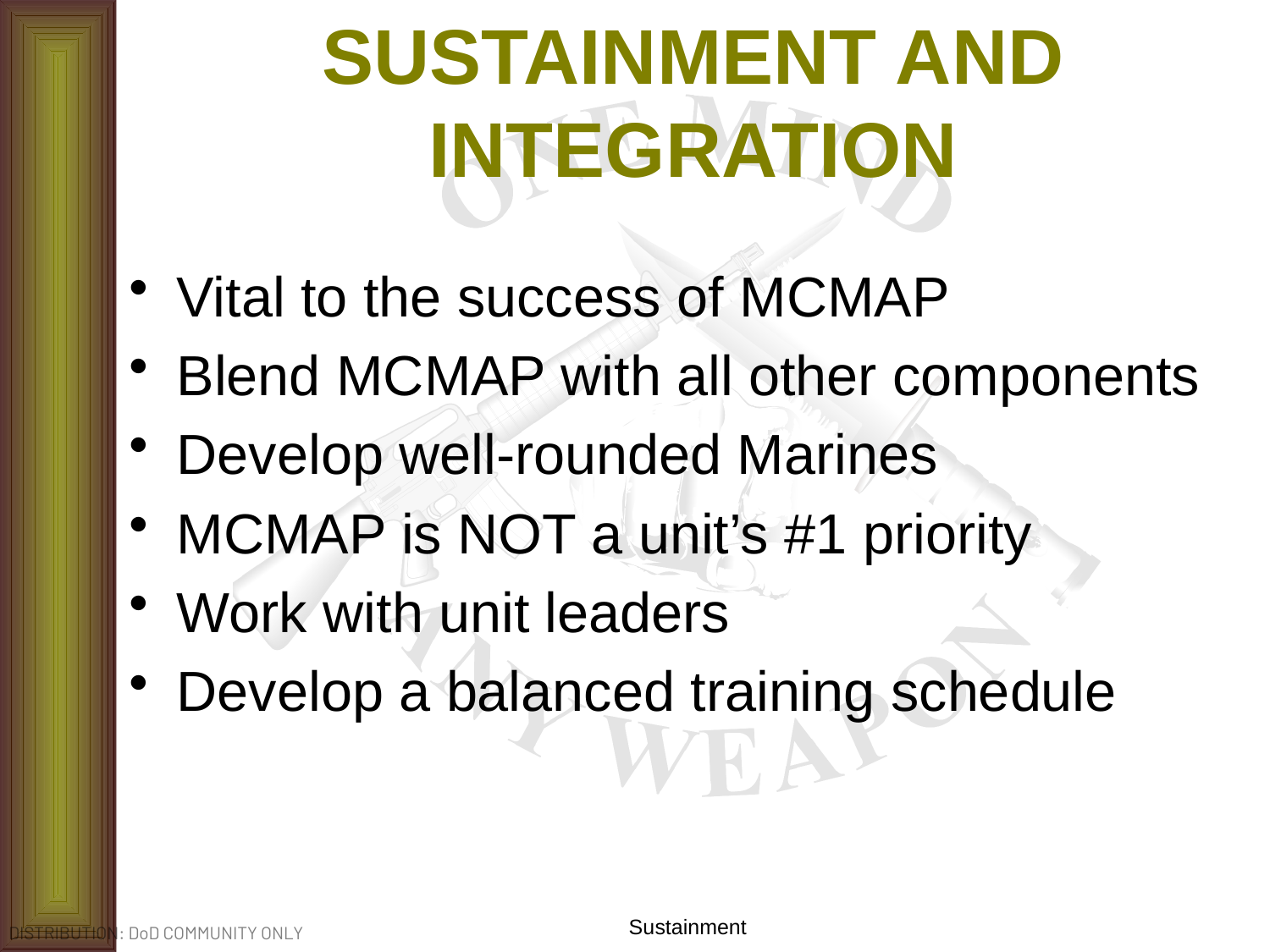

# SUSTAINMENT AND INTEGRATION
Vital to the success of MCMAP
Blend MCMAP with all other components
Develop well-rounded Marines
MCMAP is NOT a unit’s #1 priority
Work with unit leaders
Develop a balanced training schedule
Sustainment